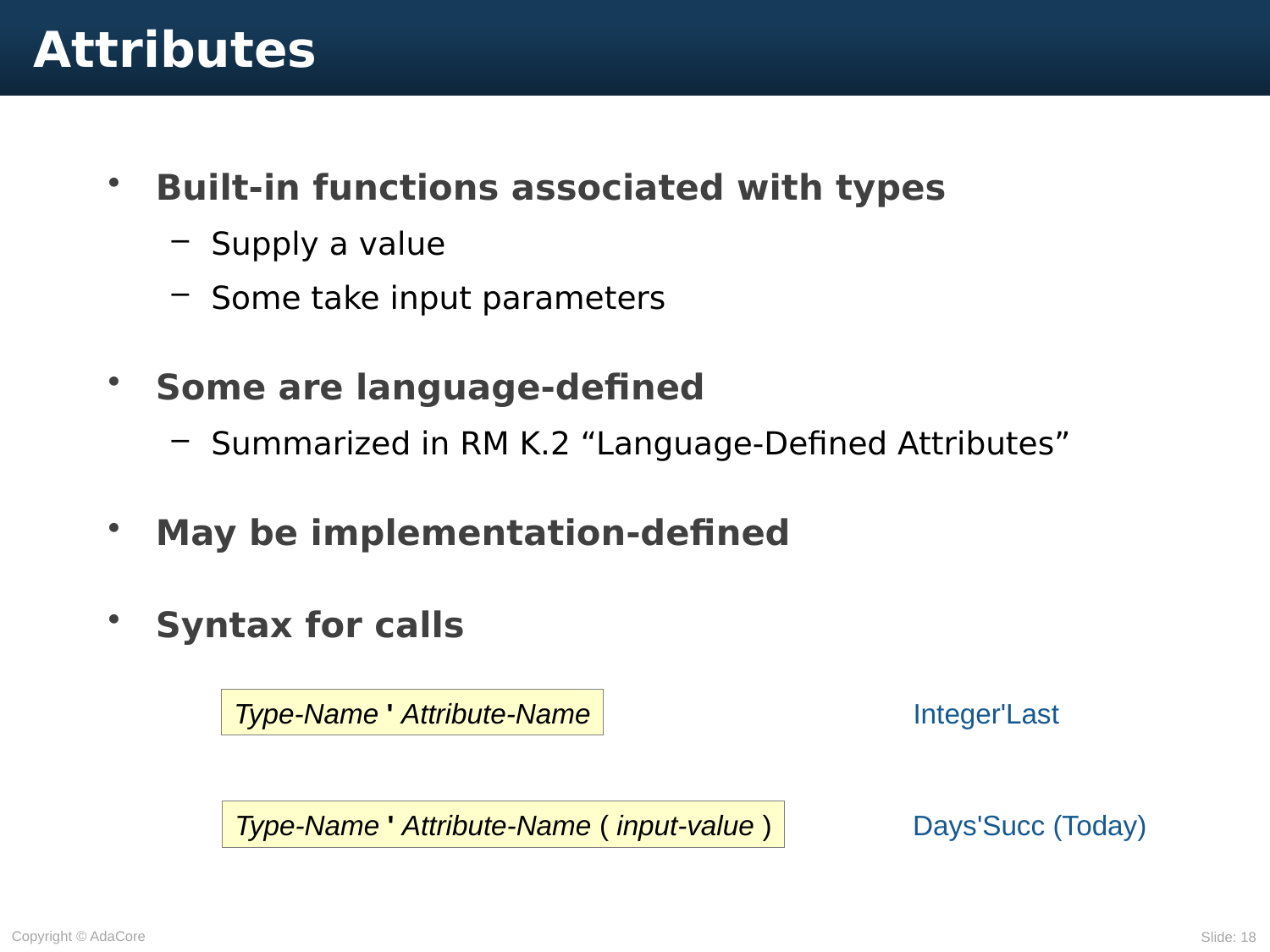

# Attributes
Built-in functions associated with types
Supply a value
Some take input parameters
Some are language-defined
Summarized in RM K.2 “Language-Defined Attributes”
May be implementation-defined
Syntax for calls
Type-Name ' Attribute-Name
Integer'Last
Type-Name ' Attribute-Name ( input-value )
Days'Succ (Today)